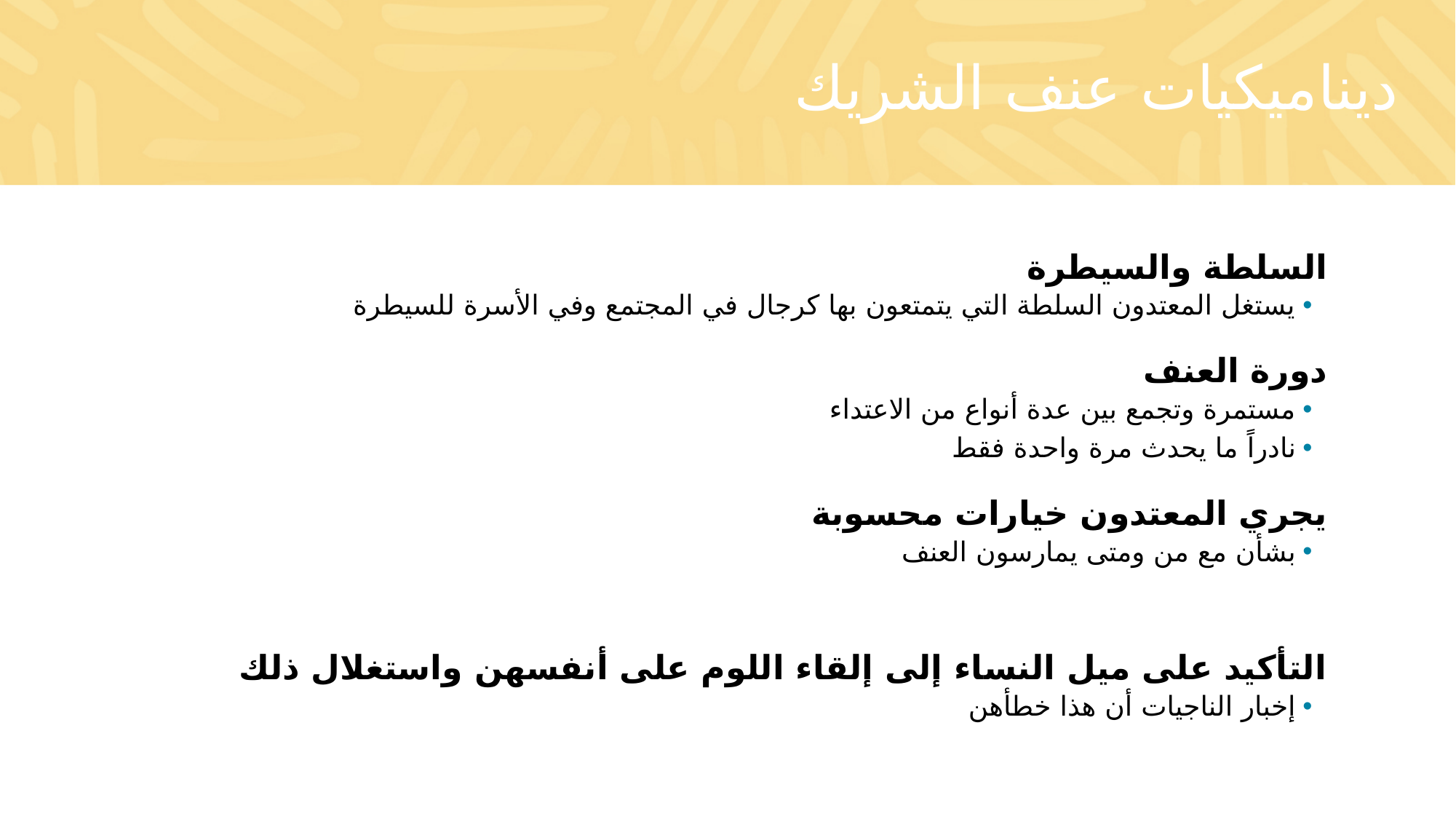

# ديناميكيات عنف الشريك
السلطة والسيطرة
يستغل المعتدون السلطة التي يتمتعون بها كرجال في المجتمع وفي الأسرة للسيطرة
دورة العنف
مستمرة وتجمع بين عدة أنواع من الاعتداء
نادراً ما يحدث مرة واحدة فقط
يجري المعتدون خيارات محسوبة
بشأن مع من ومتى يمارسون العنف

التأكيد على ميل النساء إلى إلقاء اللوم على أنفسهن واستغلال ذلك
إخبار الناجيات أن هذا خطأهن